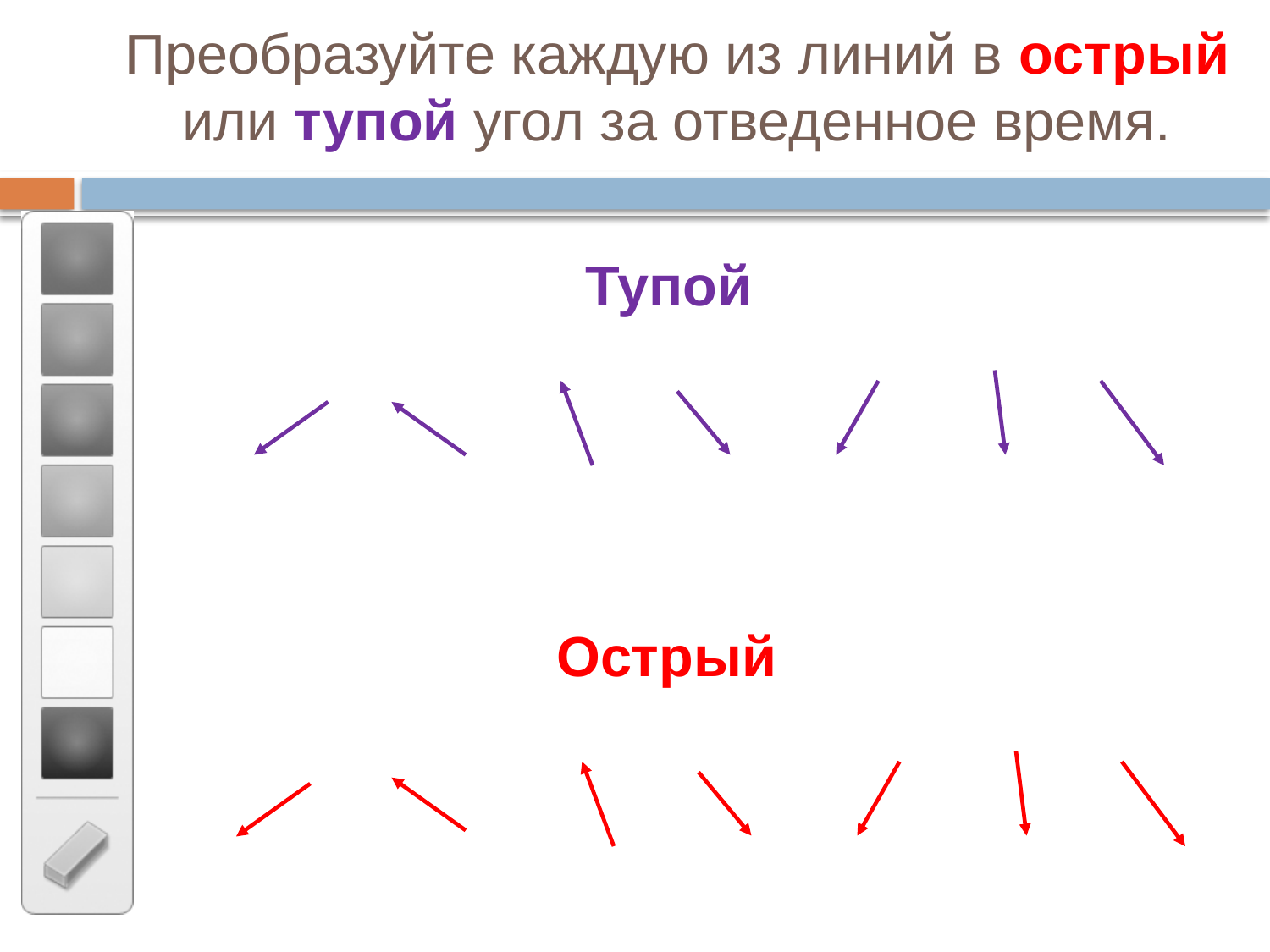

Преобразуйте каждую из линий в острый или тупой угол за отведенное время.
Тупой
Острый